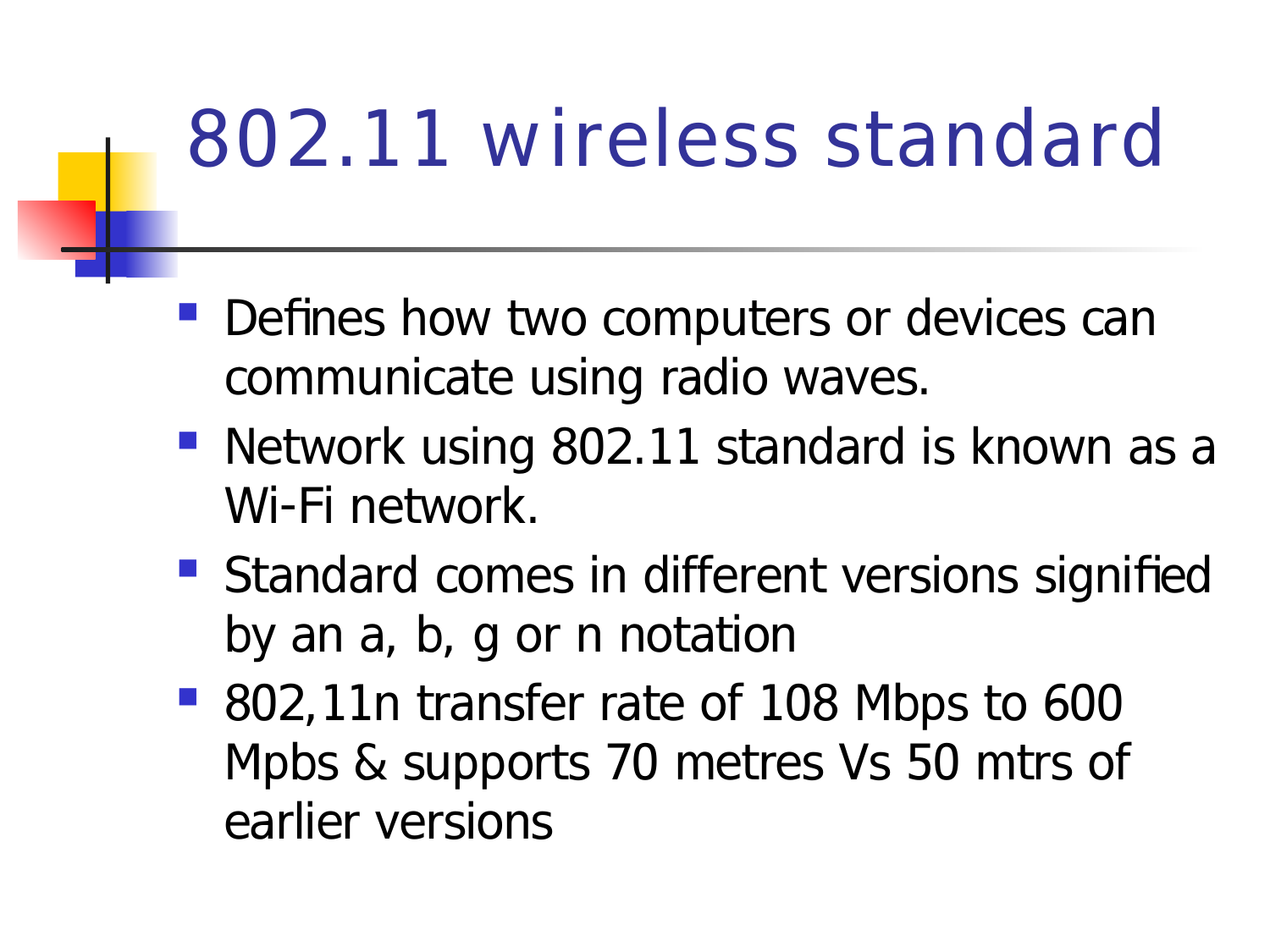

# 802.11 wireless standard
Defines how two computers or devices can communicate using radio waves.
Network using 802.11 standard is known as a Wi-Fi network.
Standard comes in different versions signified by an a, b, g or n notation
802,11n transfer rate of 108 Mbps to 600 Mpbs & supports 70 metres Vs 50 mtrs of earlier versions